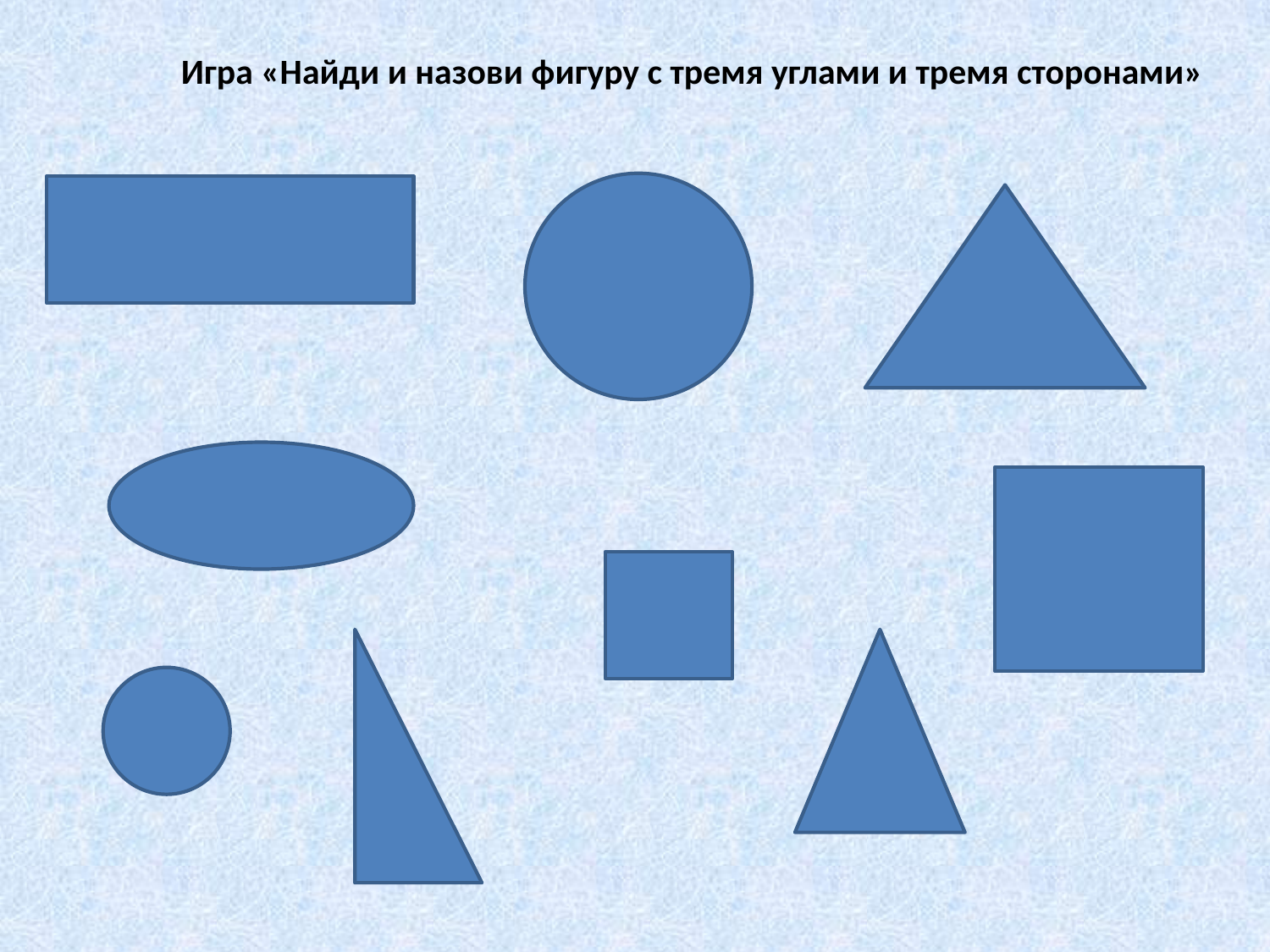

Игра «Найди и назови фигуру с тремя углами и тремя сторонами»